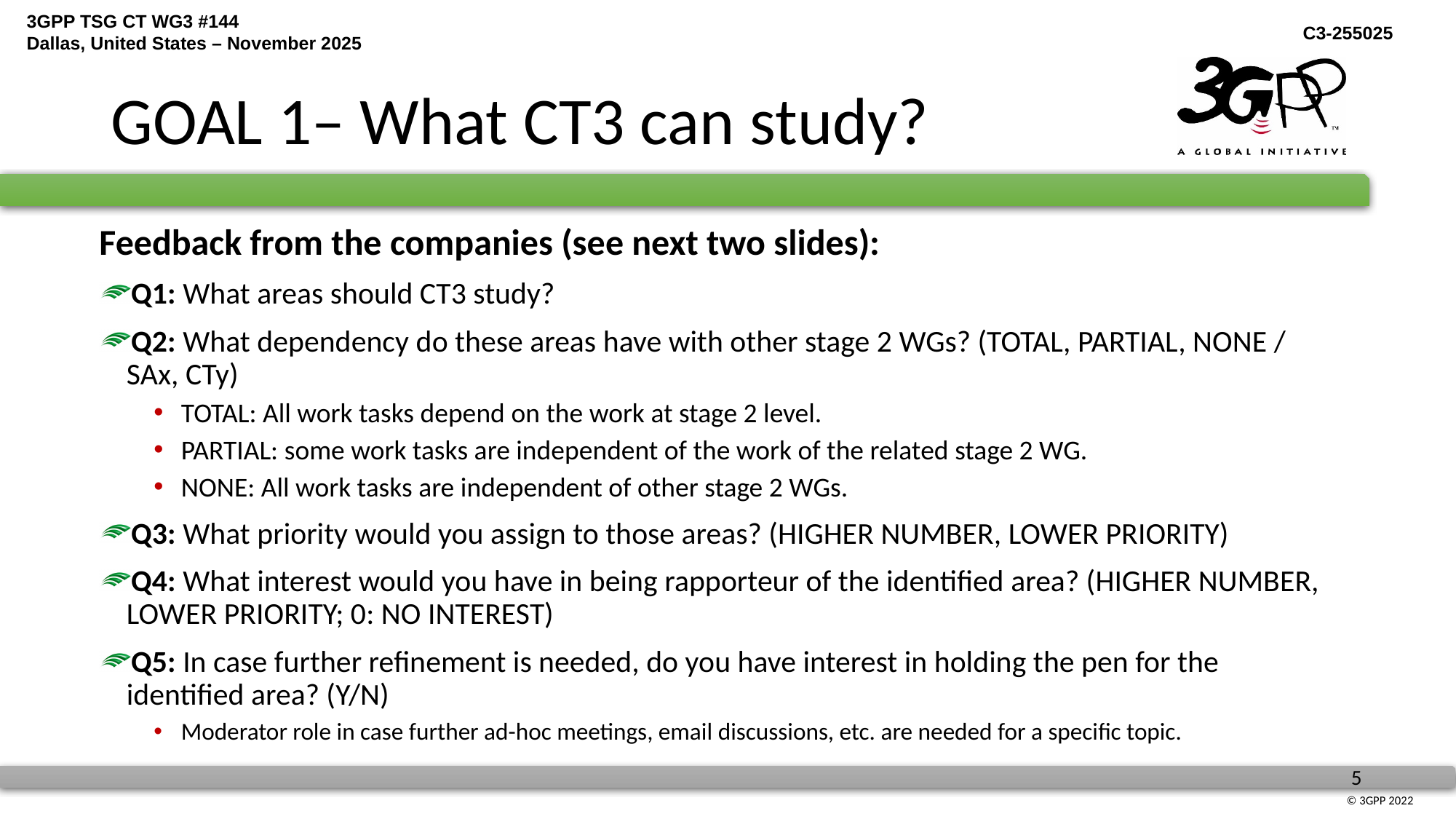

# GOAL 1– What CT3 can study?
Feedback from the companies (see next two slides):
Q1: What areas should CT3 study?
Q2: What dependency do these areas have with other stage 2 WGs? (TOTAL, PARTIAL, NONE / SAx, CTy)
TOTAL: All work tasks depend on the work at stage 2 level.
PARTIAL: some work tasks are independent of the work of the related stage 2 WG.
NONE: All work tasks are independent of other stage 2 WGs.
Q3: What priority would you assign to those areas? (HIGHER NUMBER, LOWER PRIORITY)
Q4: What interest would you have in being rapporteur of the identified area? (HIGHER NUMBER, LOWER PRIORITY; 0: NO INTEREST)
Q5: In case further refinement is needed, do you have interest in holding the pen for the identified area? (Y/N)
Moderator role in case further ad-hoc meetings, email discussions, etc. are needed for a specific topic.